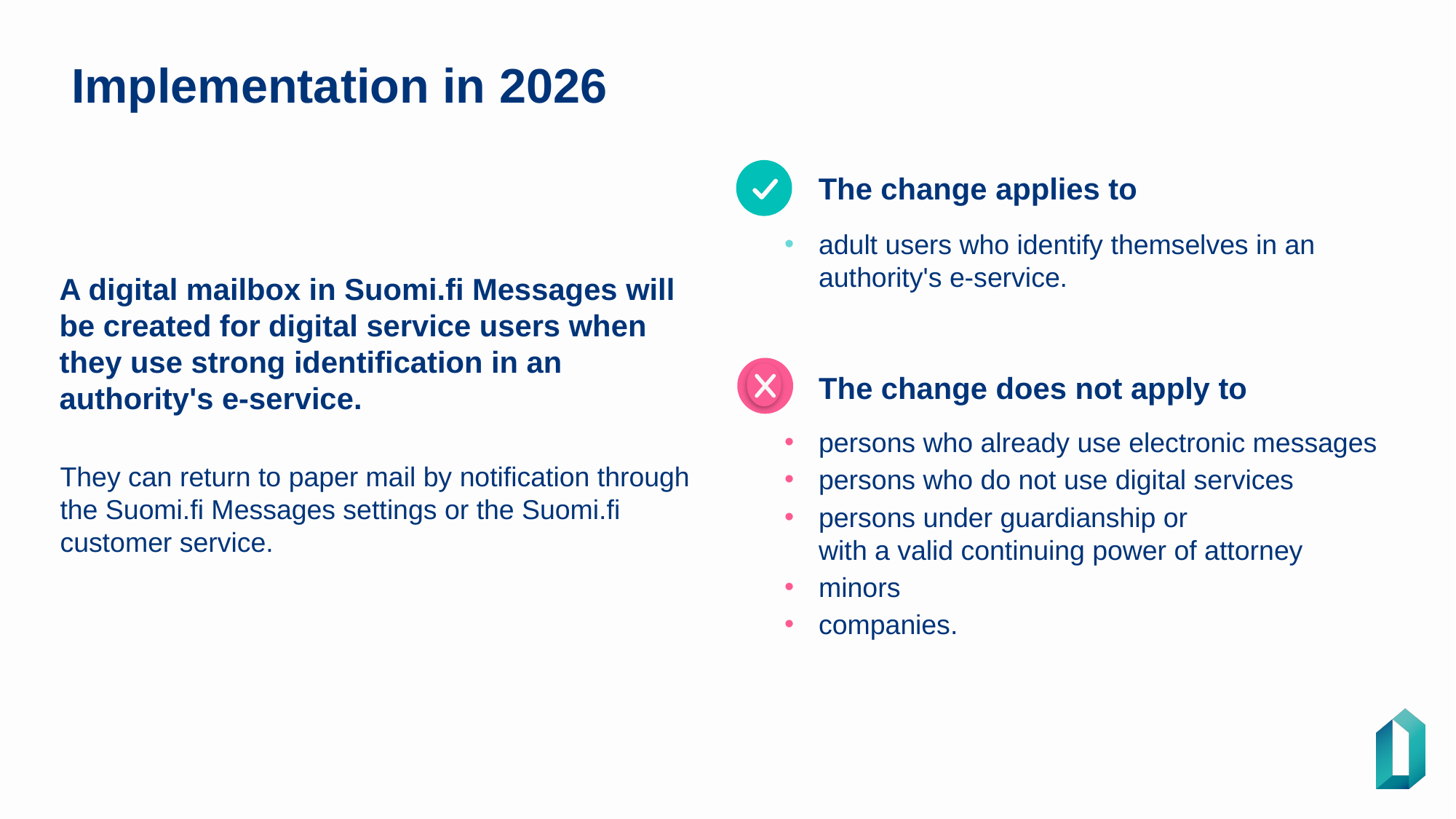

# Implementation in 2026

The change applies to
adult users who identify themselves in an authority's e-service.
A digital mailbox in Suomi.fi Messages will be created for digital service users when they use strong identification in an authority's e-service.

The change does not apply to
persons who already use electronic messages
persons who do not use digital services
persons under guardianship or
with a valid continuing power of attorney
minors
companies.
They can return to paper mail by notification through the Suomi.fi Messages settings or the Suomi.fi customer service.